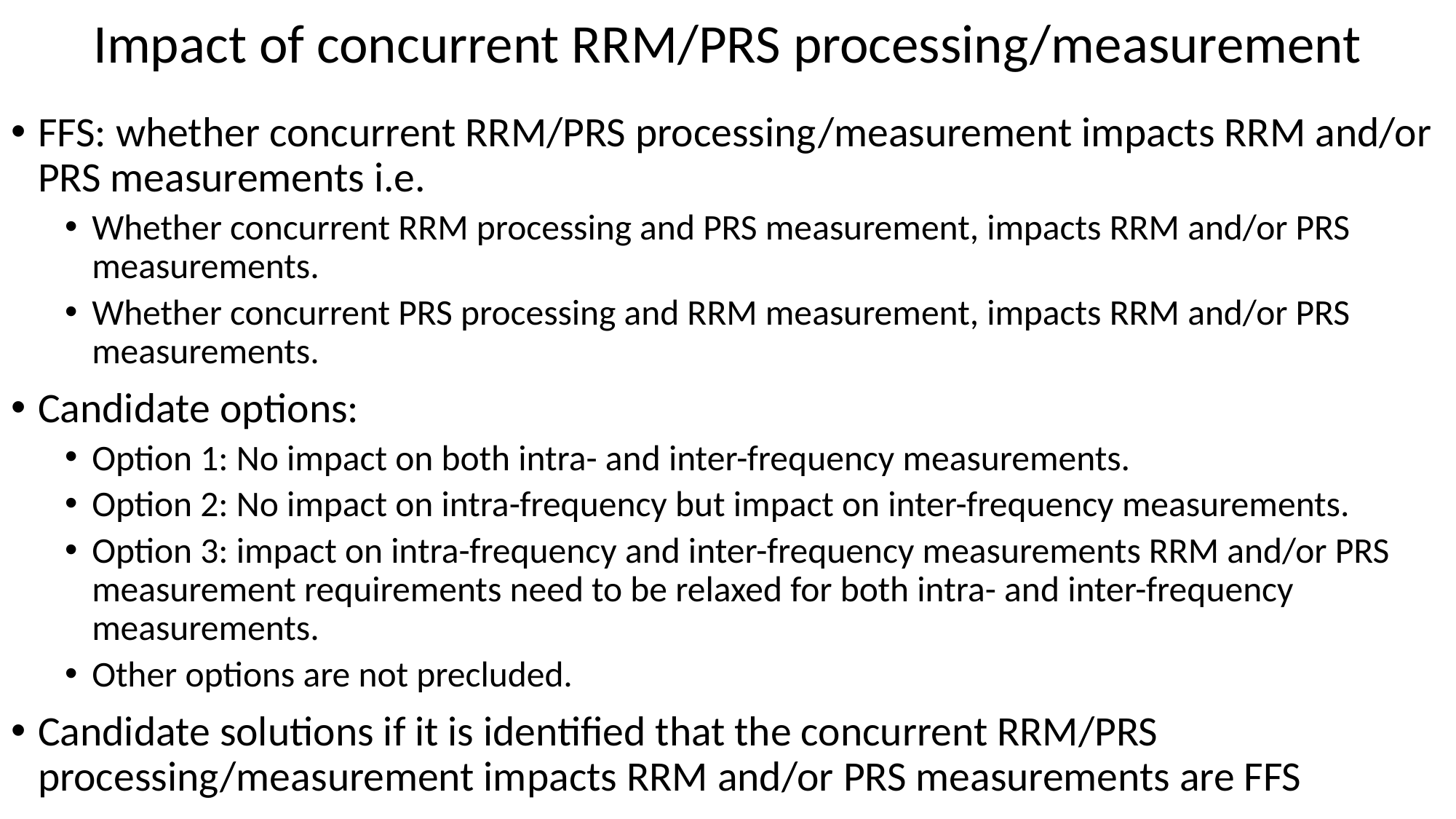

# Impact of concurrent RRM/PRS processing/measurement
FFS: whether concurrent RRM/PRS processing/measurement impacts RRM and/or PRS measurements i.e.
Whether concurrent RRM processing and PRS measurement, impacts RRM and/or PRS measurements.
Whether concurrent PRS processing and RRM measurement, impacts RRM and/or PRS measurements.
Candidate options:
Option 1: No impact on both intra- and inter-frequency measurements.
Option 2: No impact on intra-frequency but impact on inter-frequency measurements.
Option 3: impact on intra-frequency and inter-frequency measurements RRM and/or PRS measurement requirements need to be relaxed for both intra- and inter-frequency measurements.
Other options are not precluded.
Candidate solutions if it is identified that the concurrent RRM/PRS processing/measurement impacts RRM and/or PRS measurements are FFS